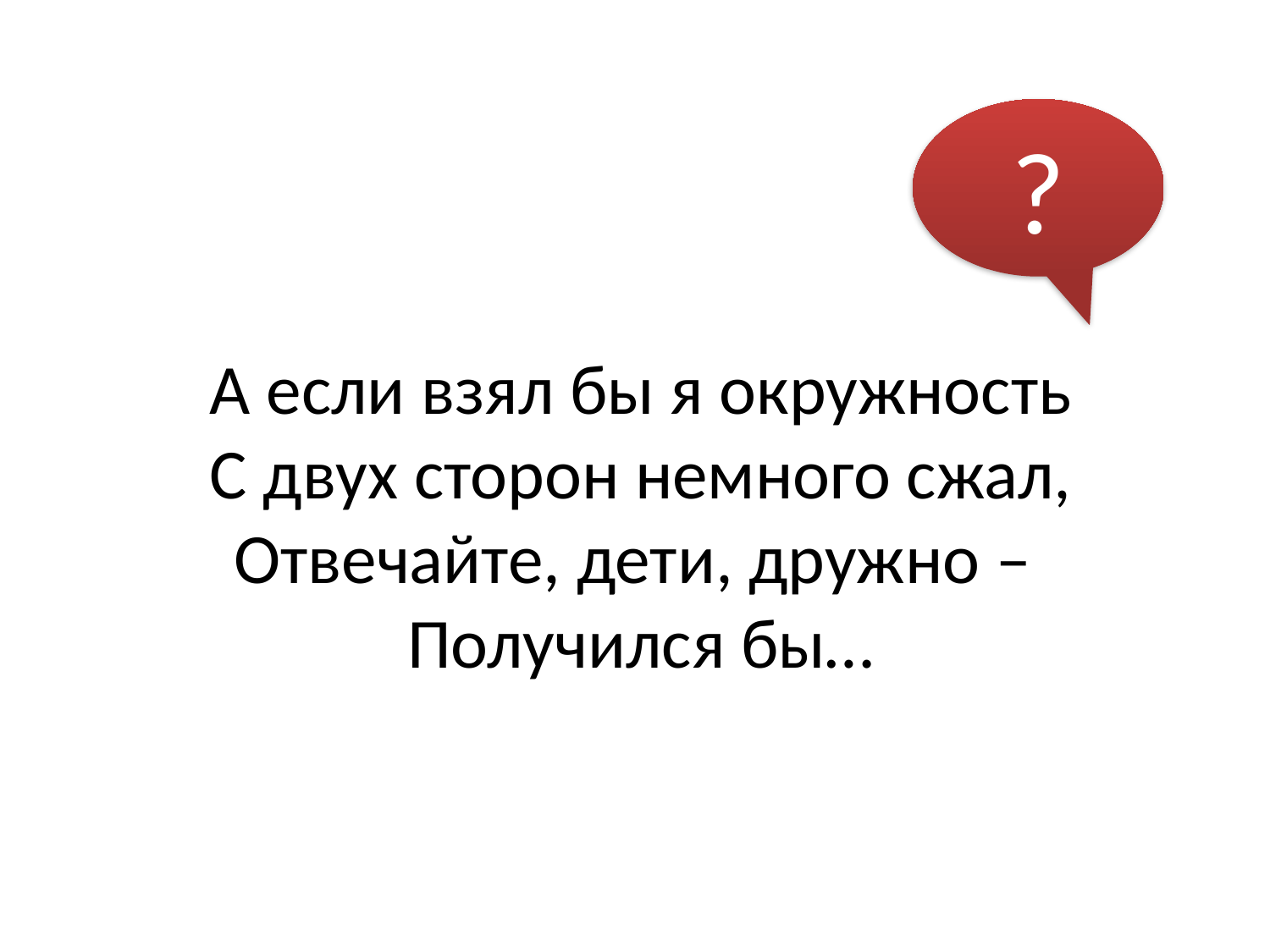

?
А если взял бы я окружность
С двух сторон немного сжал,
Отвечайте, дети, дружно –
Получился бы…